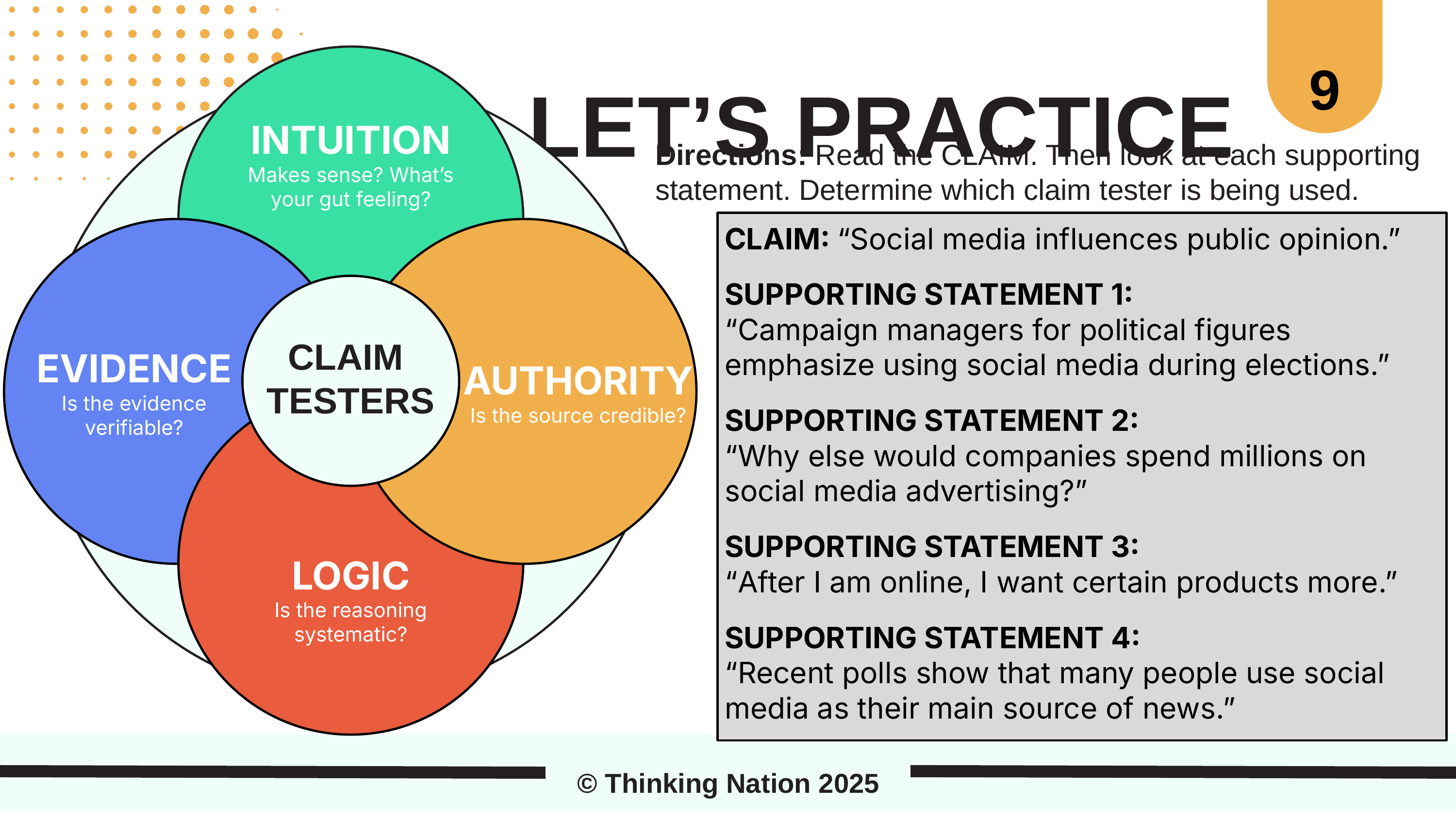

9
LET’S PRACTICE

INTUITION
Makes sense? What’s your gut feeling?

CLAIM
TESTERS
AUTHORITY
Is the source credible?
EVIDENCE
Is the evidence verifiable?

LOGIC
Is the reasoning systematic?
Directions: Read the CLAIM. Then look at each supporting statement. Determine which claim tester is being used.
CLAIM: “Social media influences public opinion.”

SUPPORTING STATEMENT 1:
“Campaign managers for political figures emphasize using social media during elections.”

SUPPORTING STATEMENT 2:
“Why else would companies spend millions on social media advertising?”

SUPPORTING STATEMENT 3:
“After I am online, I want certain products more.”

SUPPORTING STATEMENT 4:
“Recent polls show that many people use social media as their main source of news.”

© Thinking Nation 2025